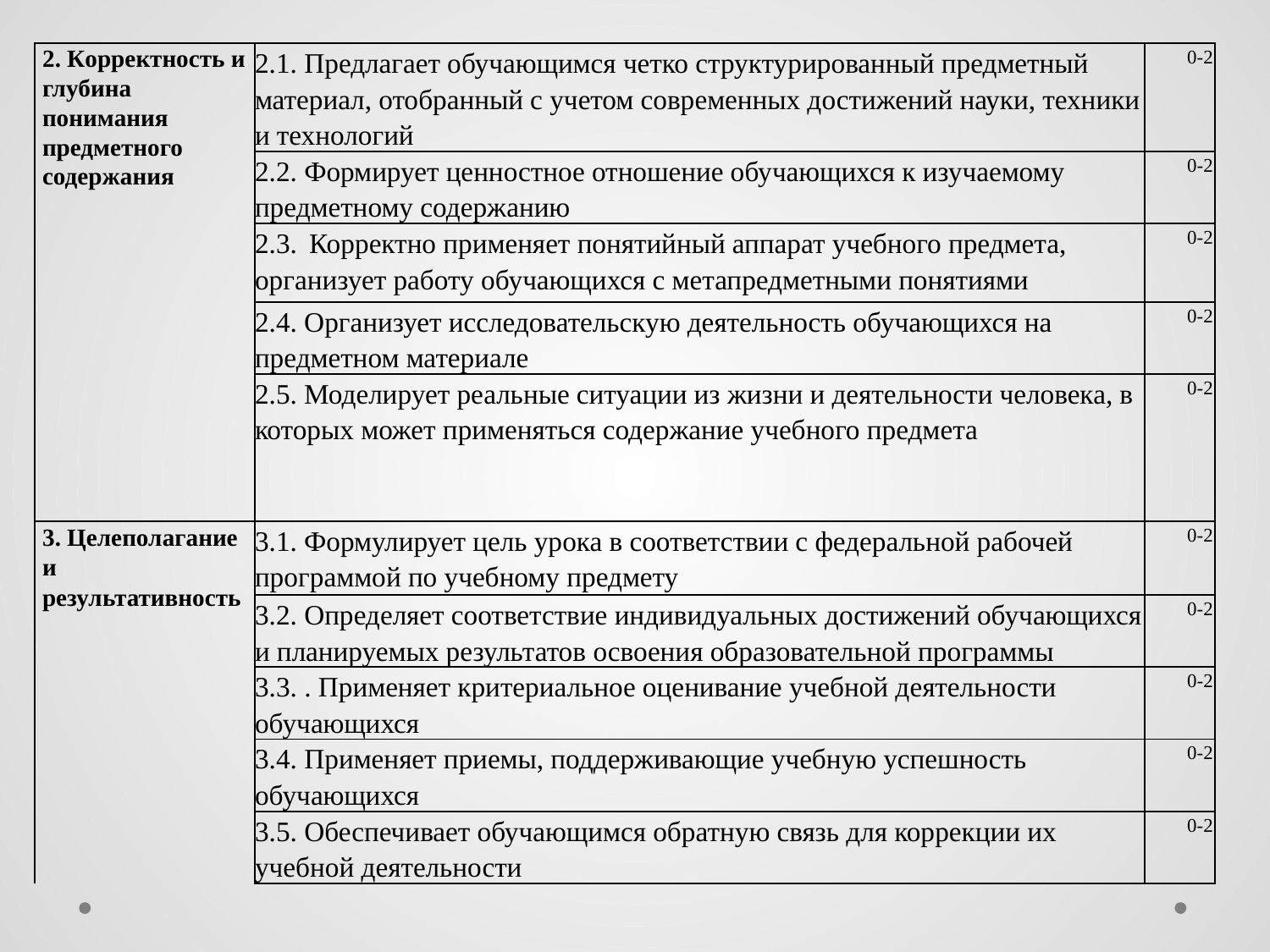

| 2. Корректность и глубина понимания предметного содержания | 2.1. Предлагает обучающимся четко структурированный предметный материал, отобранный с учетом современных достижений науки, техники и технологий | 0-2 |
| --- | --- | --- |
|  | 2.2. Формирует ценностное отношение обучающихся к изучаемому предметному содержанию | 0-2 |
|  | 2.3. Корректно применяет понятийный аппарат учебного предмета, организует работу обучающихся с метапредметными понятиями | 0-2 |
|  | 2.4. Организует исследовательскую деятельность обучающихся на предметном материале | 0-2 |
|  | 2.5. Моделирует реальные ситуации из жизни и деятельности человека, в которых может применяться содержание учебного предмета | 0-2 |
| 3. Целеполагание и результативность | 3.1. Формулирует цель урока в соответствии с федеральной рабочей программой по учебному предмету | 0-2 |
|  | 3.2. Определяет соответствие индивидуальных достижений обучающихся и планируемых результатов освоения образовательной программы | 0-2 |
|  | 3.3. . Применяет критериальное оценивание учебной деятельности обучающихся | 0-2 |
|  | 3.4. Применяет приемы, поддерживающие учебную успешность обучающихся | 0-2 |
|  | 3.5. Обеспечивает обучающимся обратную связь для коррекции их учебной деятельности | 0-2 |